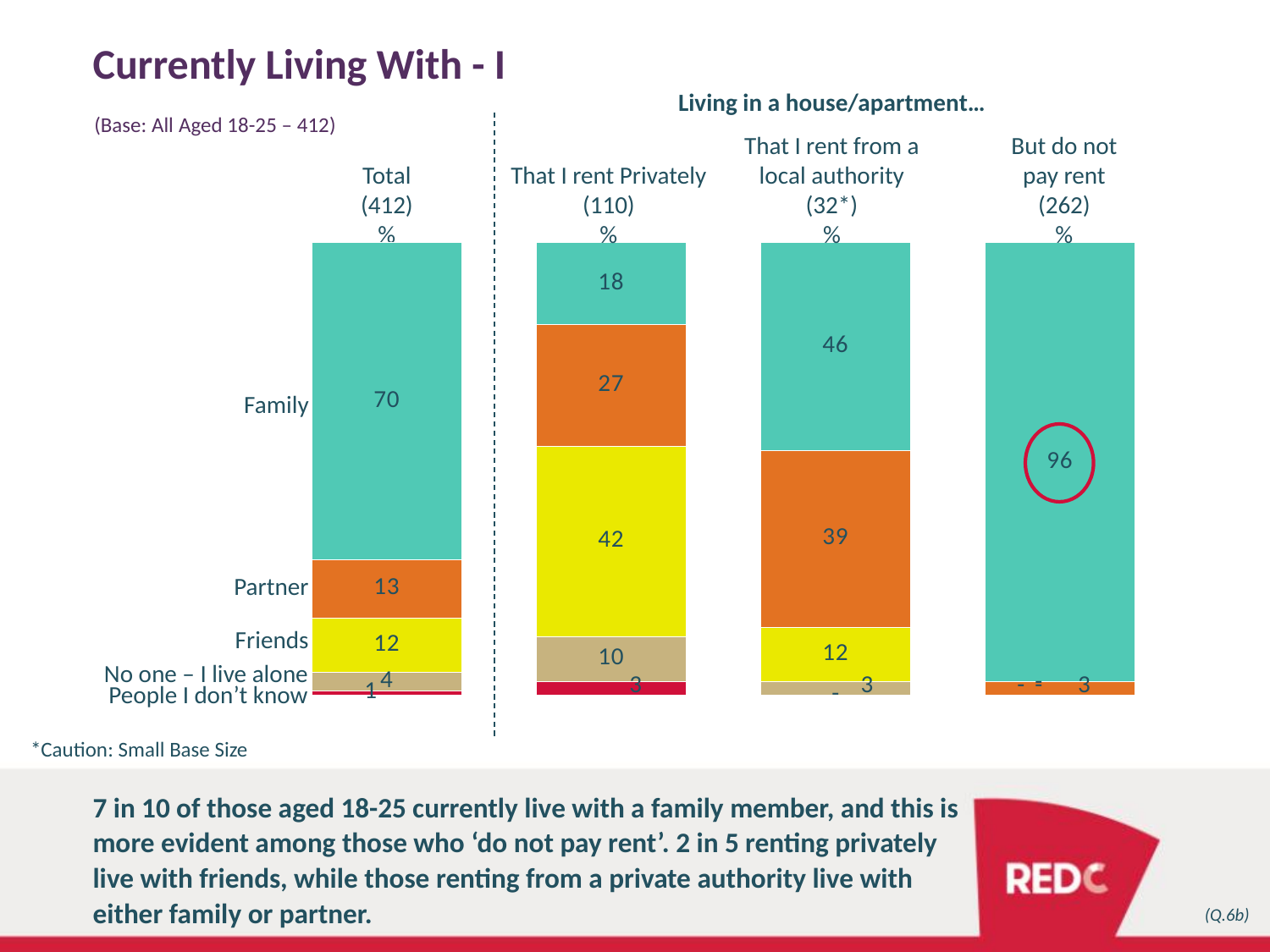

# Currently Living With - I
Living in a house/apartment…
(Base: All Aged 18-25 – 412)
That I rent from a local authority
(32*)
%
But do not pay rent
(262)
%
Total
(412)
%
That I rent Privately
(110)
%

### Chart

| Category | Column1 | Column2 | Column3 | Column4 | Column5 |
|---|---|---|---|---|---|
|  | 1.0 | 4.0 | 12.0 | 13.0 | 70.0 |
|  | 3.0 | 10.0 | 42.0 | 27.0 | 18.0 |
|  | 0.0 | 3.0 | 12.0 | 39.0 | 46.0 |
|  | 0.0 | 0.0 | 0.0 | 3.0 | 96.0 |
Family

Partner
Friends
No one – I live alone
People I don’t know
*Caution: Small Base Size
7 in 10 of those aged 18-25 currently live with a family member, and this is more evident among those who ‘do not pay rent’. 2 in 5 renting privately live with friends, while those renting from a private authority live with either family or partner.
(Q.6b)